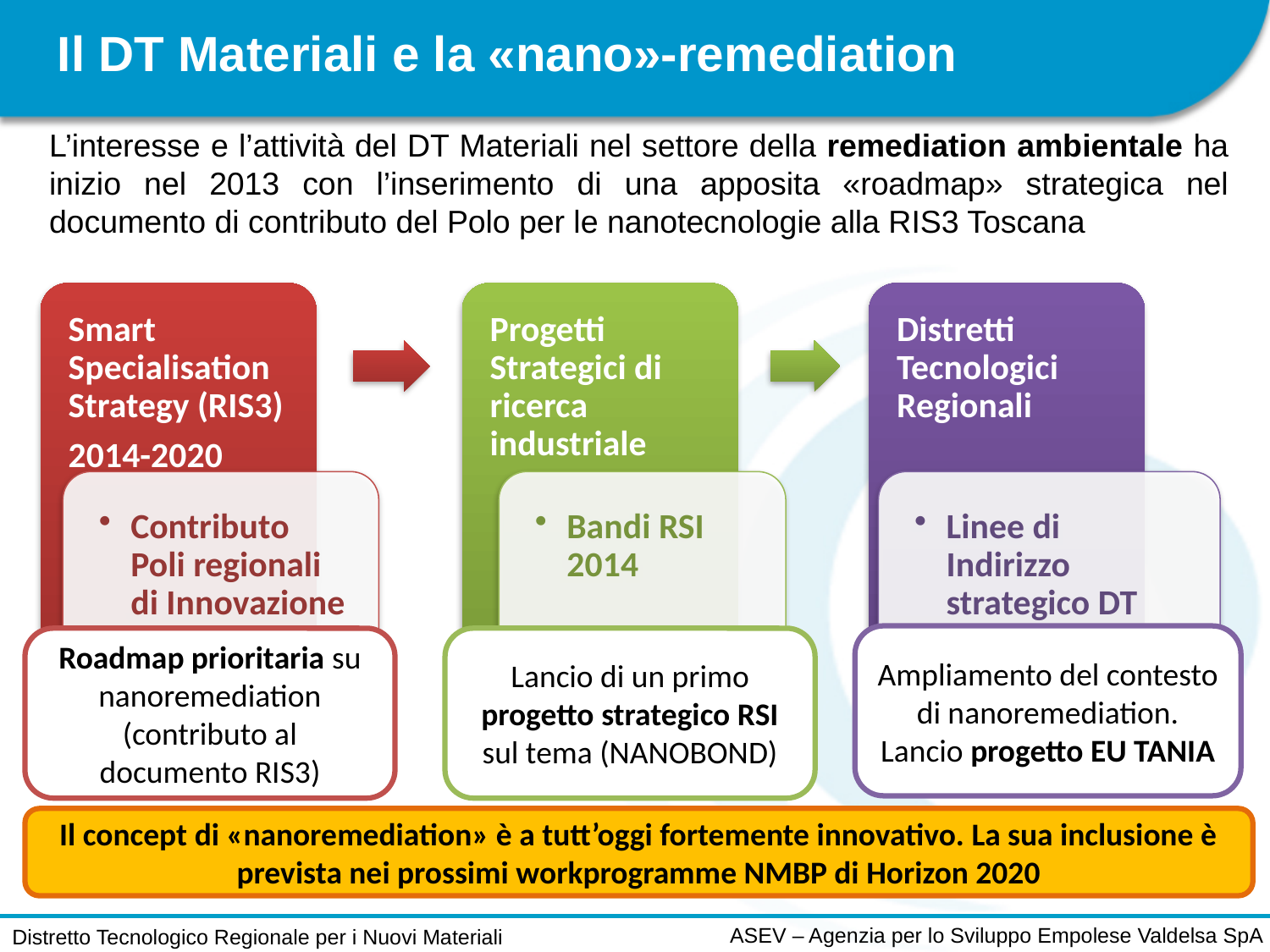

Il DT Materiali e la «nano»-remediation
L’interesse e l’attività del DT Materiali nel settore della remediation ambientale ha inizio nel 2013 con l’inserimento di una apposita «roadmap» strategica nel documento di contributo del Polo per le nanotecnologie alla RIS3 Toscana
Smart Specialisation Strategy (RIS3)
2014-2020
Contributo Poli regionali di Innovazione

Progetti Strategici di ricerca industriale
Bandi RSI 2014

Distretti Tecnologici Regionali
Linee di Indirizzo strategico DT Materiali
Ampliamento del contesto di nanoremediation.
Lancio progetto EU TANIA
Roadmap prioritaria su nanoremediation (contributo al documento RIS3)
Lancio di un primo progetto strategico RSI sul tema (NANOBOND)
Il concept di «nanoremediation» è a tutt’oggi fortemente innovativo. La sua inclusione è prevista nei prossimi workprogramme NMBP di Horizon 2020